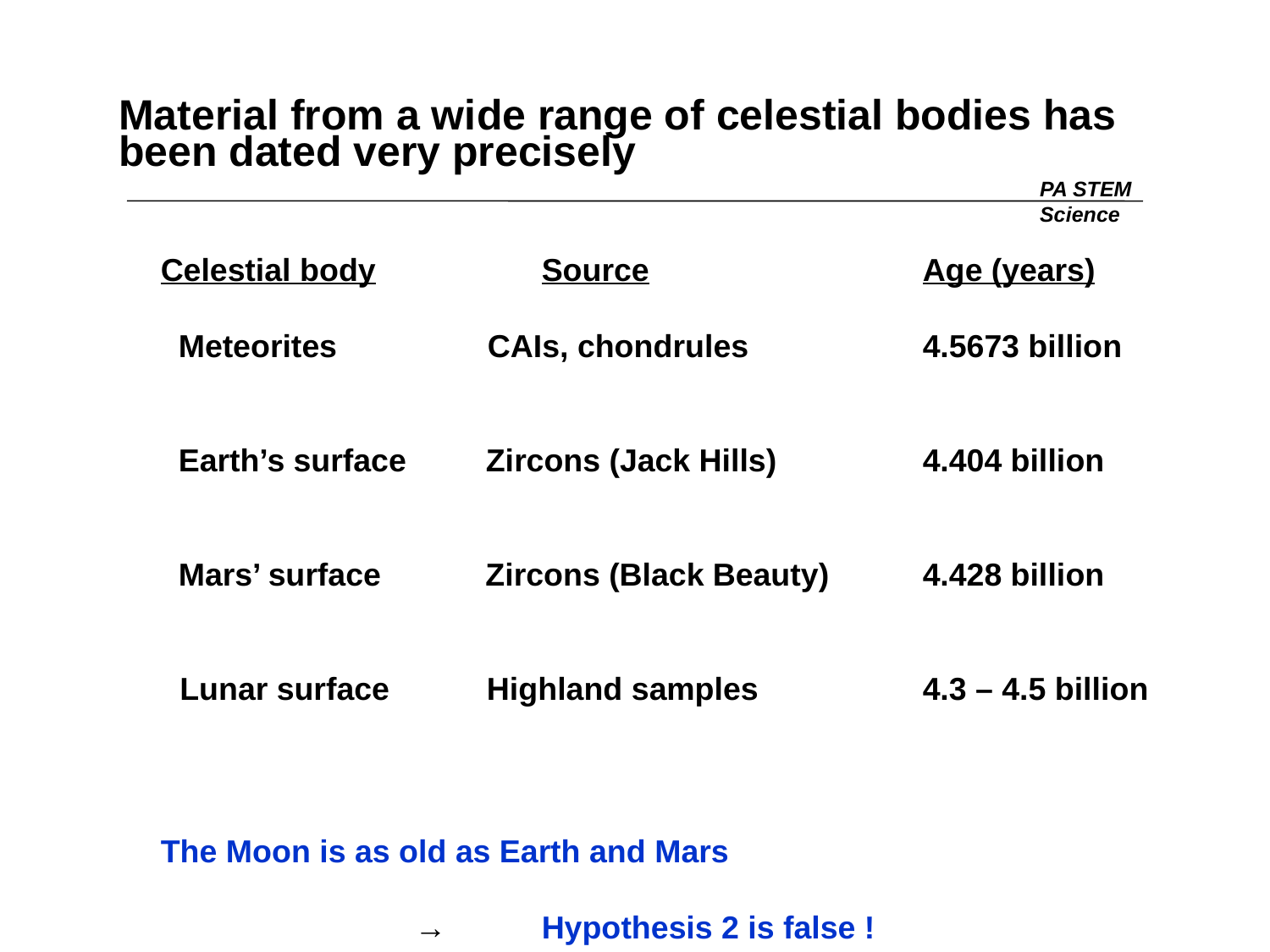

# Material from a wide range of celestial bodies has been dated very precisely
PA STEM
Science

Celestial body              	Source     		Age (years)

  Meteorites                 CAIs, chondrules            	4.5673 billion

  Earth’s surface         Zircons (Jack Hills)		4.404 billion

  Mars’ surface	        Zircons (Black Beauty)	4.428 billion

   Lunar surface           Highland samples             	4.3 – 4.5 billion

The Moon is as old as Earth and Mars

		→	Hypothesis 2 is false !